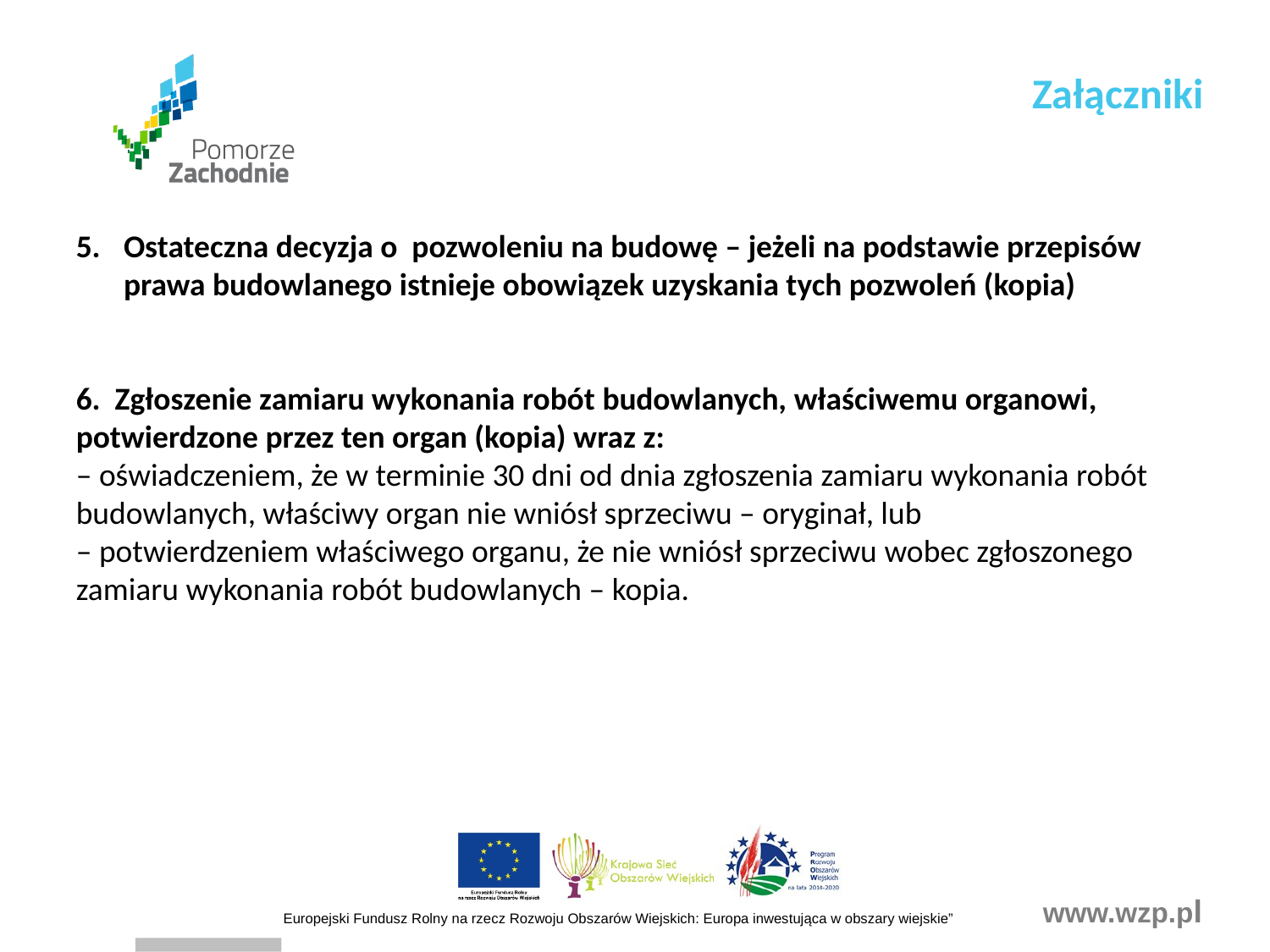

Załączniki
Ostateczna decyzja o  pozwoleniu na budowę – jeżeli na podstawie przepisów prawa budowlanego istnieje obowiązek uzyskania tych pozwoleń (kopia)

6.  Zgłoszenie zamiaru wykonania robót budowlanych, właściwemu organowi, potwierdzone przez ten organ (kopia) wraz z:
– oświadczeniem, że w terminie 30 dni od dnia zgłoszenia zamiaru wykonania robót budowlanych, właściwy organ nie wniósł sprzeciwu – oryginał, lub
– potwierdzeniem właściwego organu, że nie wniósł sprzeciwu wobec zgłoszonego zamiaru wykonania robót budowlanych – kopia.